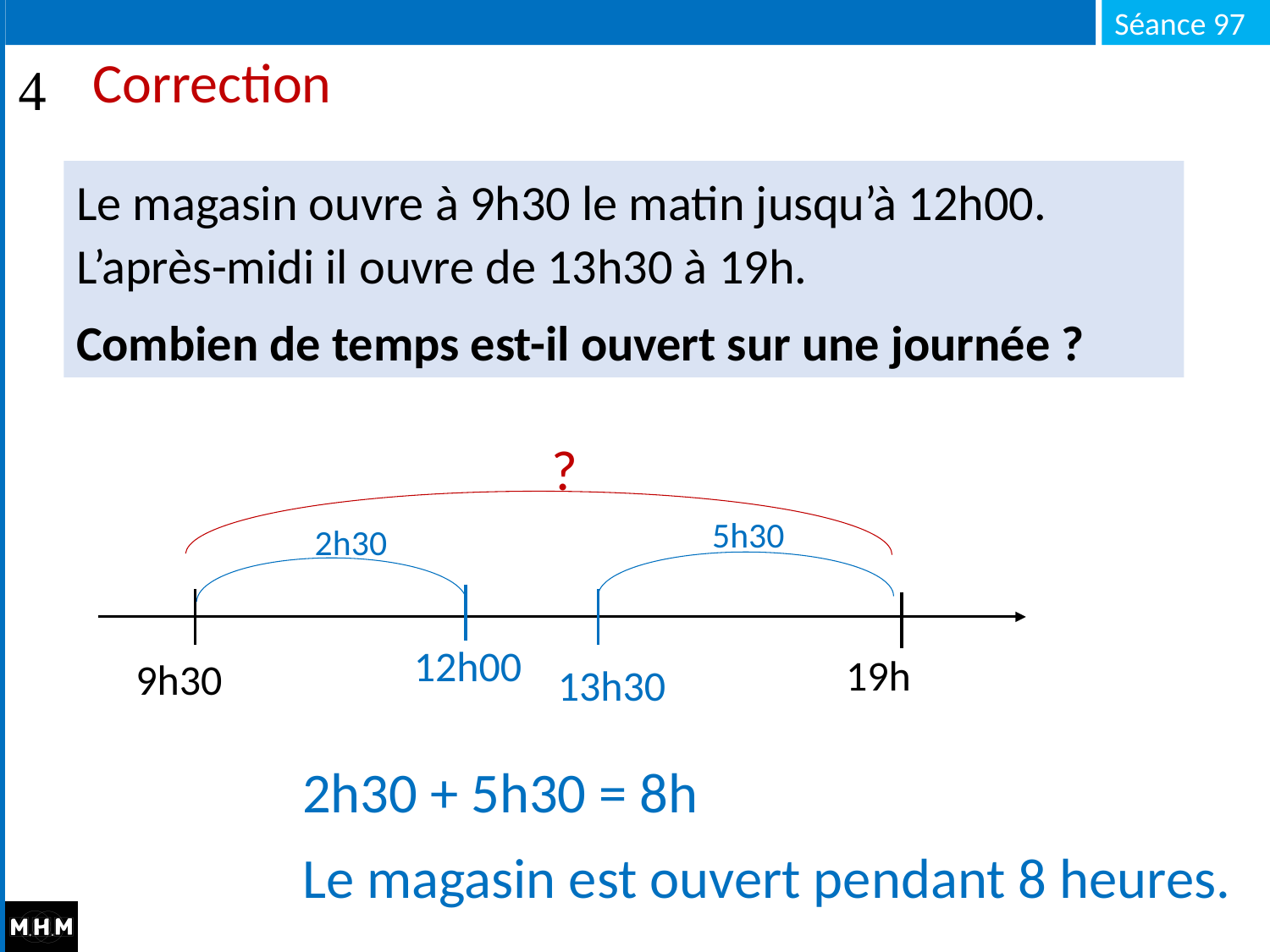

# Correction
Le magasin ouvre à 9h30 le matin jusqu’à 12h00. L’après-midi il ouvre de 13h30 à 19h.
Combien de temps est-il ouvert sur une journée ?
?

5h30
2h30

12h00
19h
9h30
13h30
2h30 + 5h30 = 8h
Le magasin est ouvert pendant 8 heures.